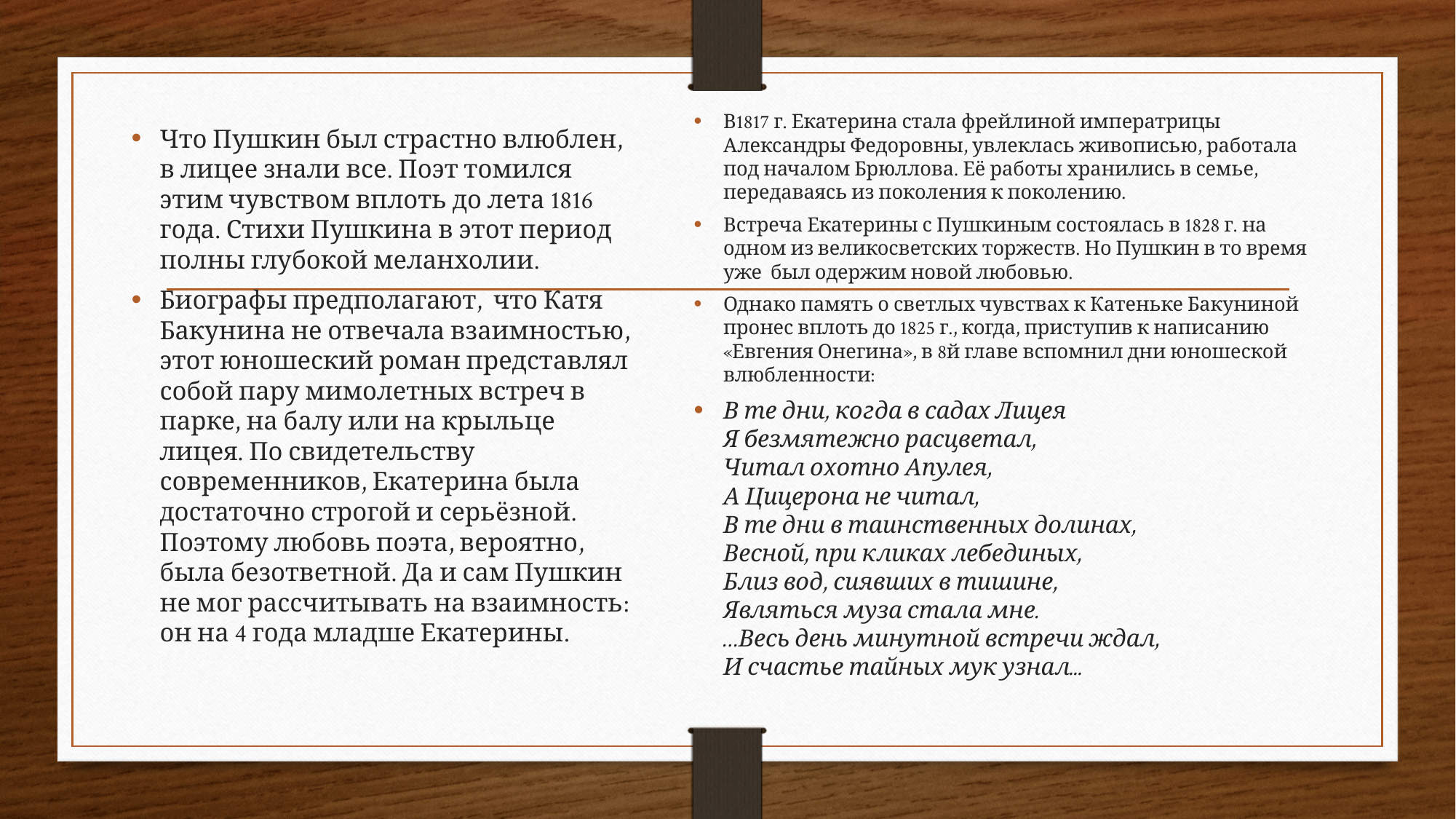

В1817 г. Екатерина стала фрейлиной императрицы Александры Федоровны, увлеклась живописью, работала под началом Брюллова. Её работы хранились в семье, передаваясь из поколения к поколению.
Встреча Екатерины с Пушкиным состоялась в 1828 г. на одном из великосветских торжеств. Но Пушкин в то время уже  был одержим новой любовью.
Однако память о светлых чувствах к Катеньке Бакуниной пронес вплоть до 1825 г., когда, приступив к написанию «Евгения Онегина», в 8й главе вспомнил дни юношеской влюбленности:
В те дни, когда в садах Лицея
Я безмятежно расцветал,
Читал охотно Апулея,
А Цицерона не читал,
В те дни в таинственных долинах,
Весной, при кликах лебединых,
Близ вод, сиявших в тишине,
Являться муза стала мне.
…Весь день минутной встречи ждал,
И счастье тайных мук узнал...
Что Пушкин был страстно влюблен, в лицее знали все. Поэт томился этим чувством вплоть до лета 1816 года. Стихи Пушкина в этот период полны глубокой меланхолии.
Биографы предполагают,  что Катя Бакунина не отвечала взаимностью, этот юношеский роман представлял собой пару мимолетных встреч в парке, на балу или на крыльце лицея. По свидетельству современников, Екатерина была достаточно строгой и серьёзной. Поэтому любовь поэта, вероятно, была безответной. Да и сам Пушкин не мог рассчитывать на взаимность: он на 4 года младше Екатерины.